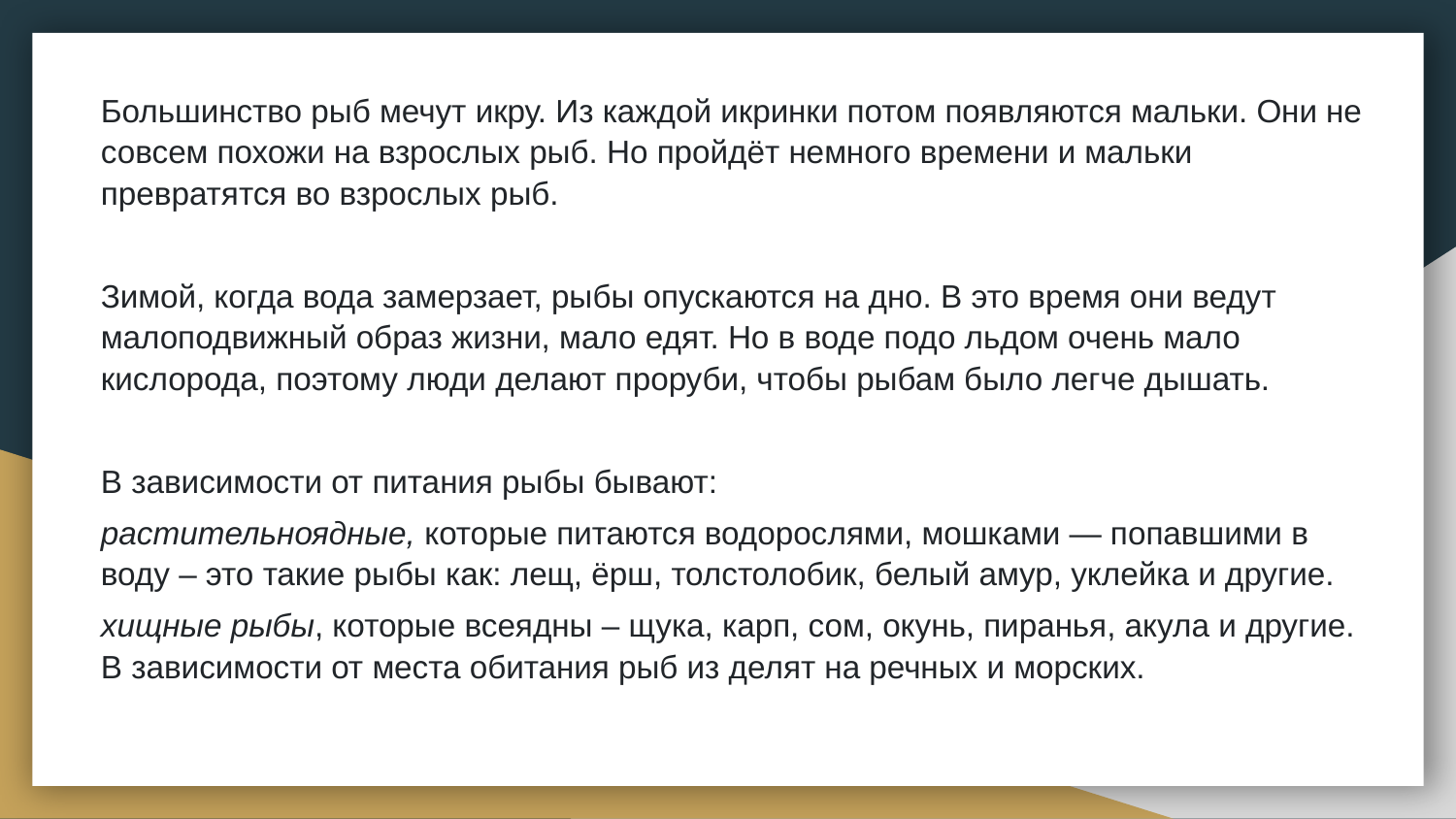

Большинство рыб мечут икру. Из каждой икринки потом появляются мальки. Они не совсем похожи на взрослых рыб. Но пройдёт немного времени и мальки превратятся во взрослых рыб.

Зимой, когда вода замерзает, рыбы опускаются на дно. В это время они ведут малоподвижный образ жизни, мало едят. Но в воде подо льдом очень мало кислорода, поэтому люди делают проруби, чтобы рыбам было легче дышать.

В зависимости от питания рыбы бывают:
растительноядные, которые питаются водорослями, мошками — попавшими в воду – это такие рыбы как: лещ, ёрш, толстолобик, белый амур, уклейка и другие.
хищные рыбы, которые всеядны – щука, карп, сом, окунь, пиранья, акула и другие. В зависимости от места обитания рыб из делят на речных и морских.